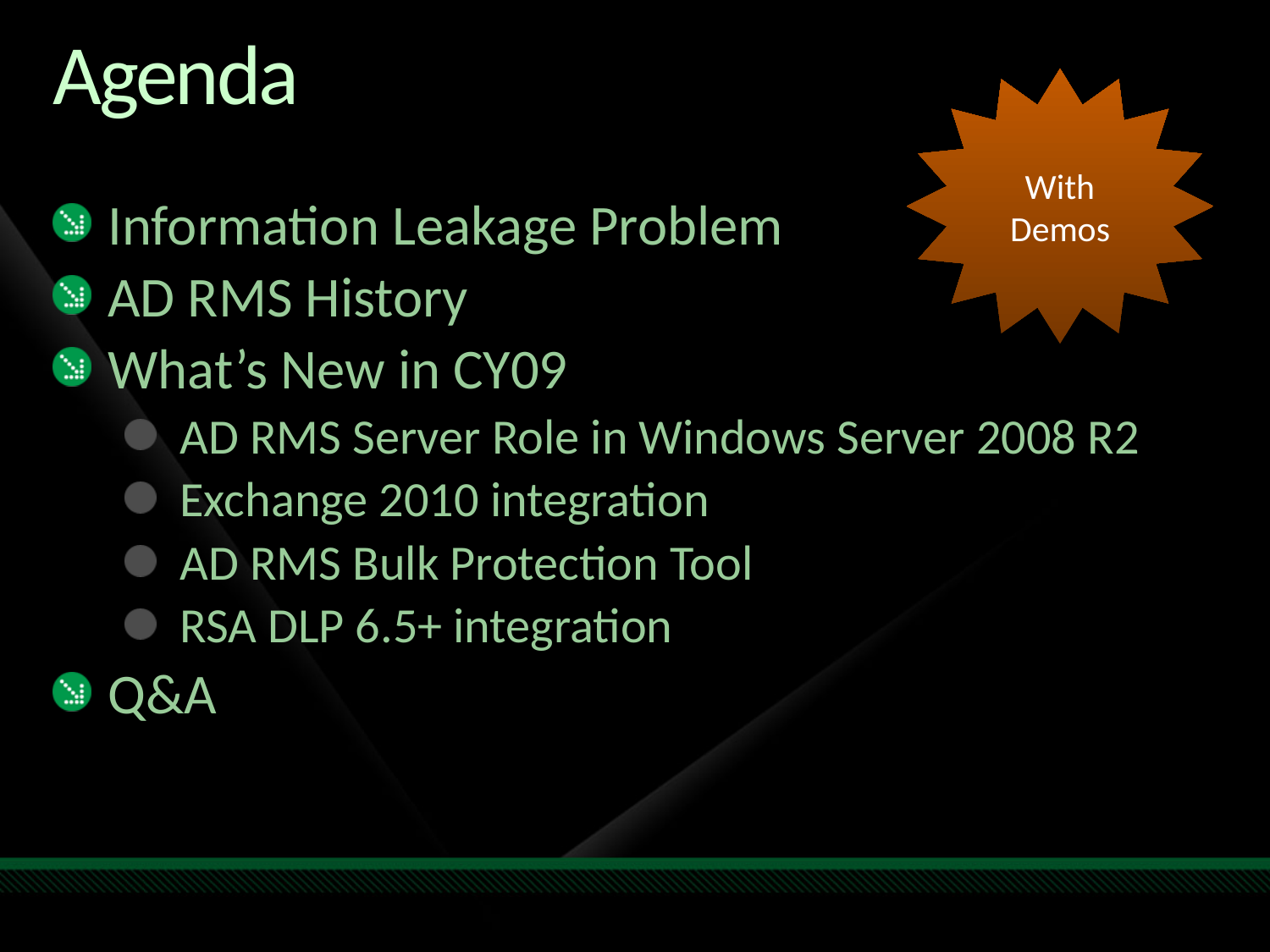

# Agenda
With Demos
Information Leakage Problem
AD RMS History
What’s New in CY09
AD RMS Server Role in Windows Server 2008 R2
Exchange 2010 integration
AD RMS Bulk Protection Tool
RSA DLP 6.5+ integration
Q&A